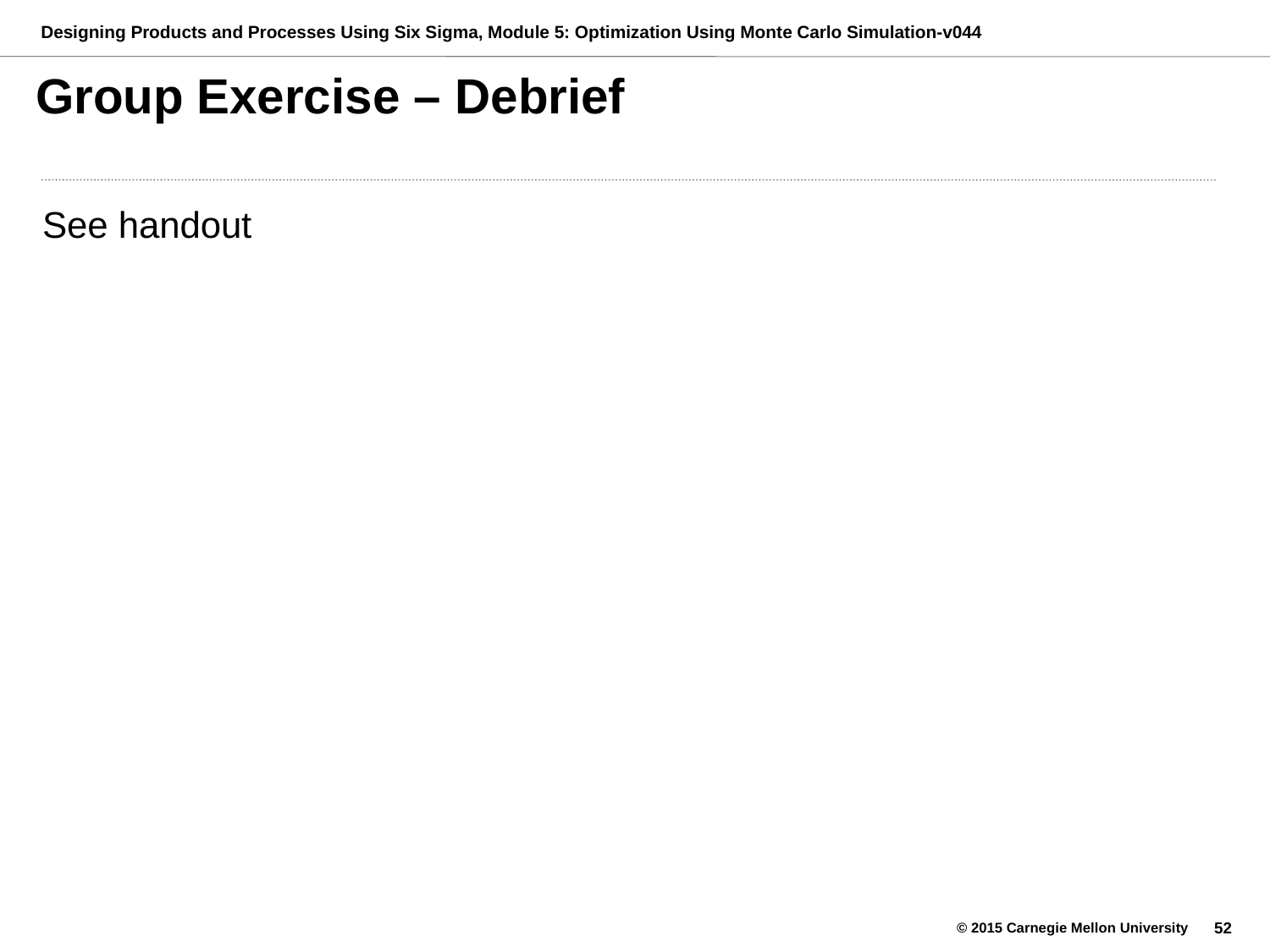

# Group Exercise – Debrief
See handout